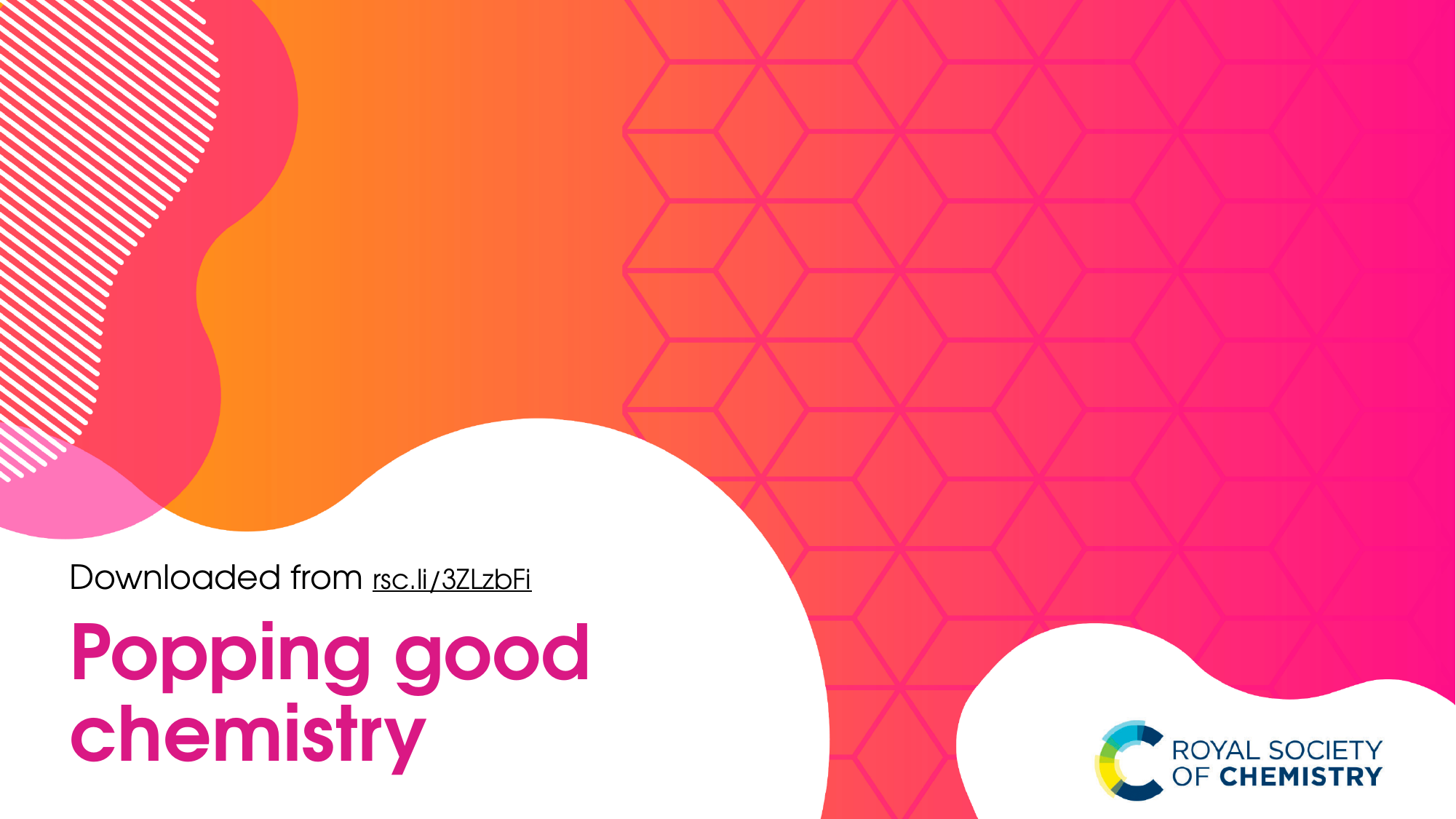

# Downloaded from rsc.li/3ZLzbFi
Popping good
chemistry